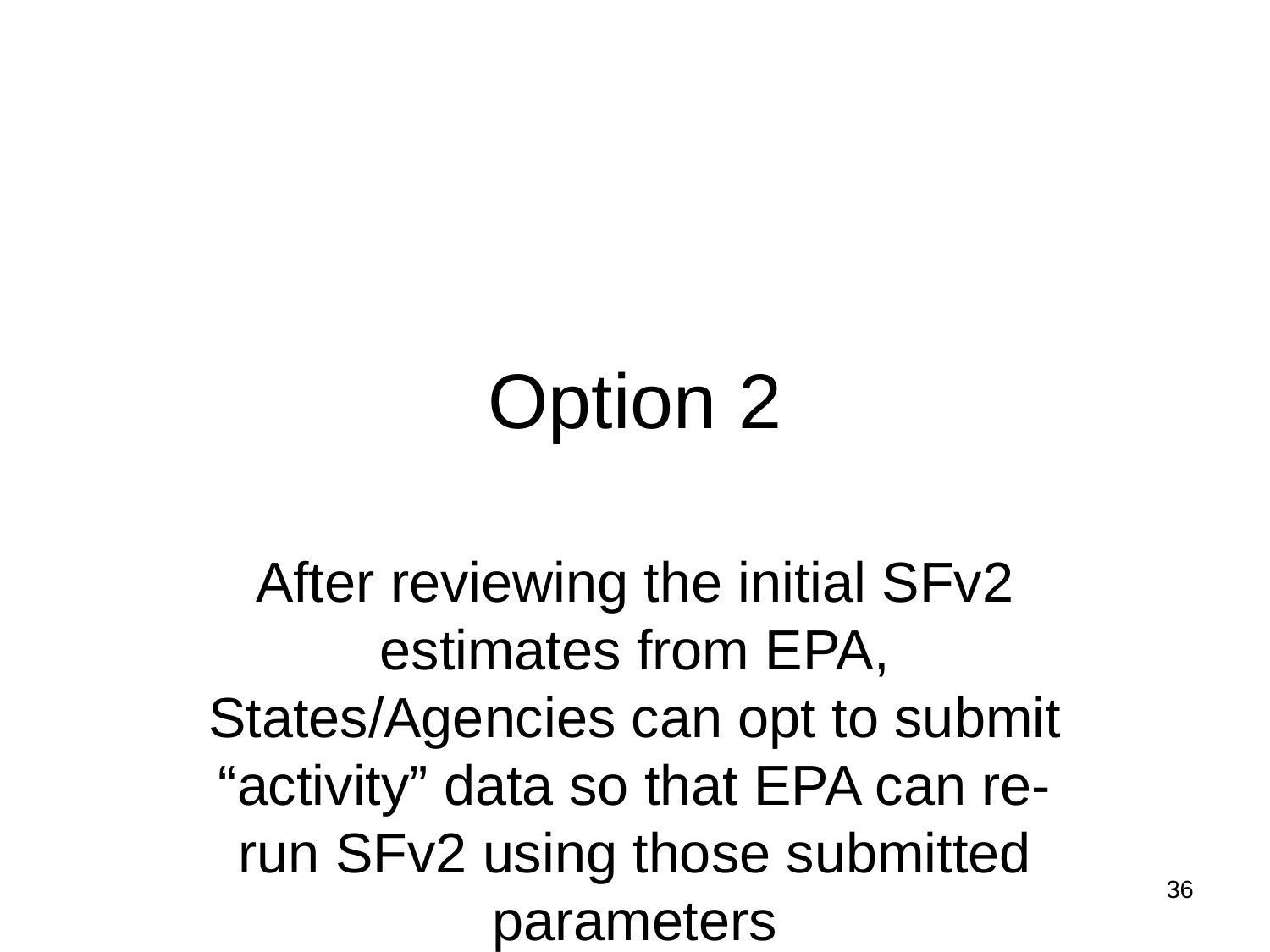

# Option 2
After reviewing the initial SFv2 estimates from EPA, States/Agencies can opt to submit “activity” data so that EPA can re-run SFv2 using those submitted parameters
36